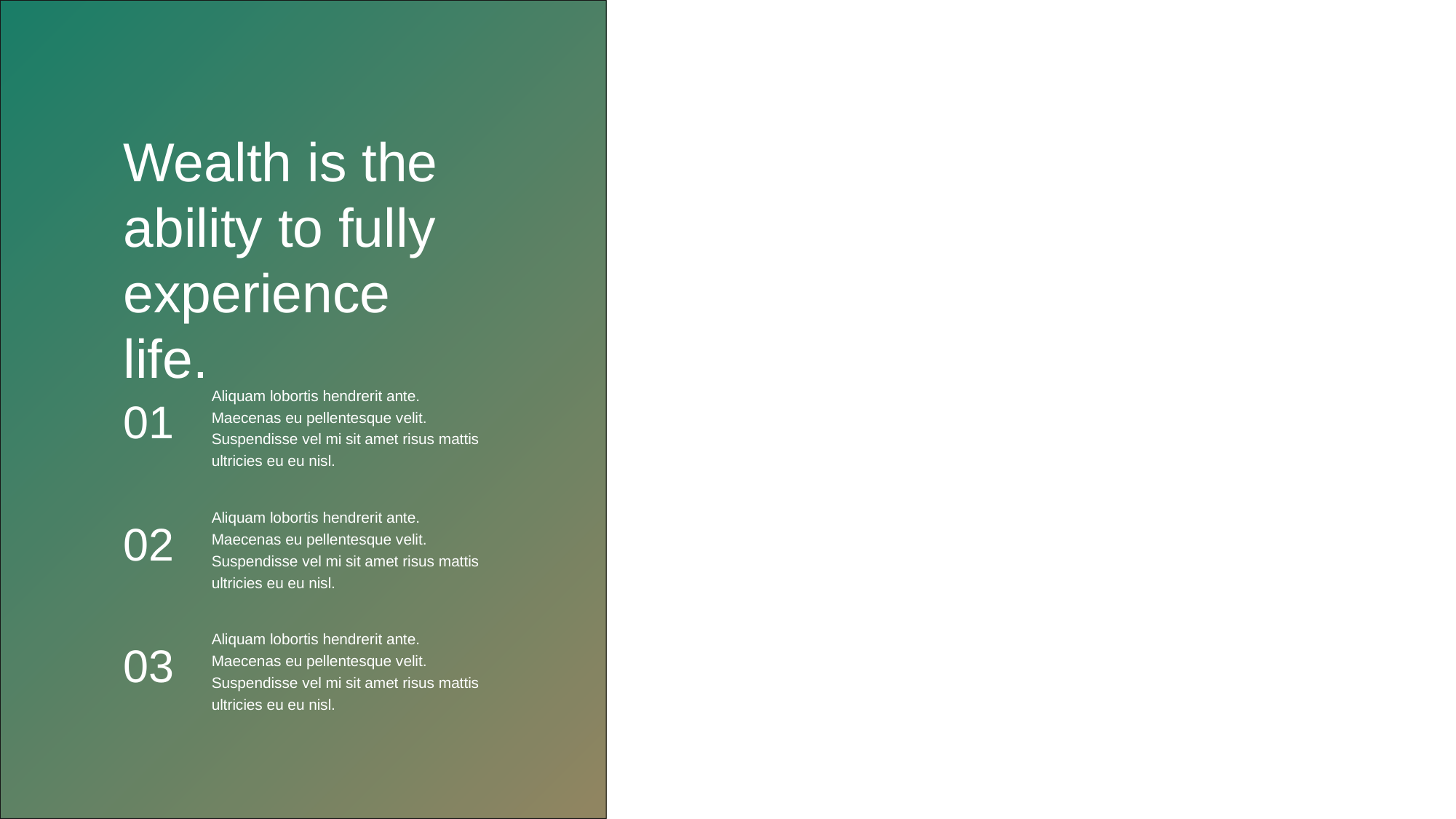

# Wealth is the ability to fully experience life.
01
Aliquam lobortis hendrerit ante. Maecenas eu pellentesque velit. Suspendisse vel mi sit amet risus mattis ultricies eu eu nisl.
02
Aliquam lobortis hendrerit ante. Maecenas eu pellentesque velit. Suspendisse vel mi sit amet risus mattis ultricies eu eu nisl.
03
Aliquam lobortis hendrerit ante. Maecenas eu pellentesque velit. Suspendisse vel mi sit amet risus mattis ultricies eu eu nisl.